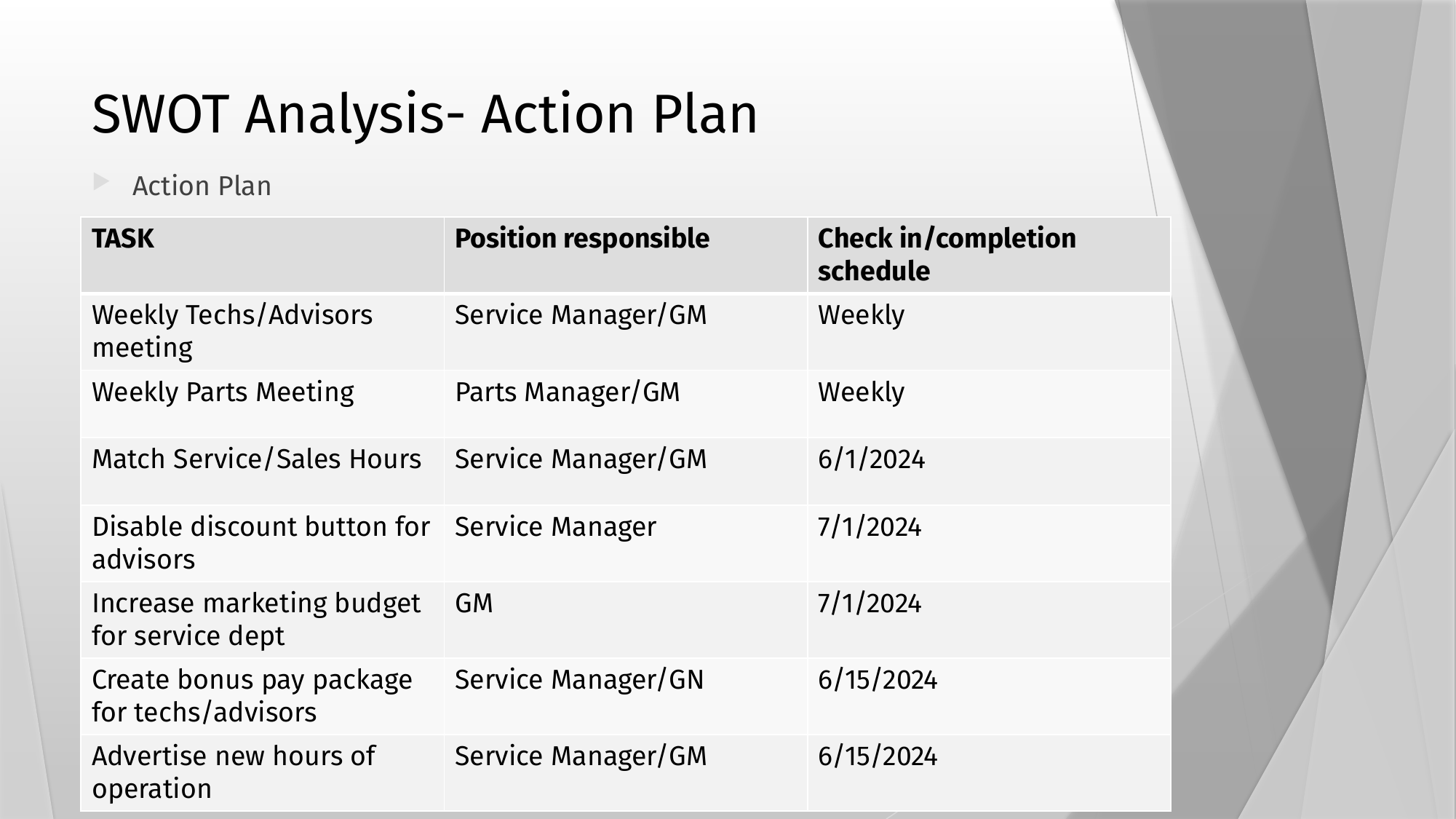

# SWOT Analysis- Action Plan
Action Plan

| TASK | Position responsible | Check in/completion schedule |
| --- | --- | --- |
| Weekly Techs/Advisors meeting | Service Manager/GM | Weekly |
| Weekly Parts Meeting | Parts Manager/GM | Weekly |
| Match Service/Sales Hours | Service Manager/GM | 6/1/2024 |
| Disable discount button for advisors | Service Manager | 7/1/2024 |
| Increase marketing budget for service dept | GM | 7/1/2024 |
| Create bonus pay package for techs/advisors | Service Manager/GN | 6/15/2024 |
| Advertise new hours of operation | Service Manager/GM | 6/15/2024 |